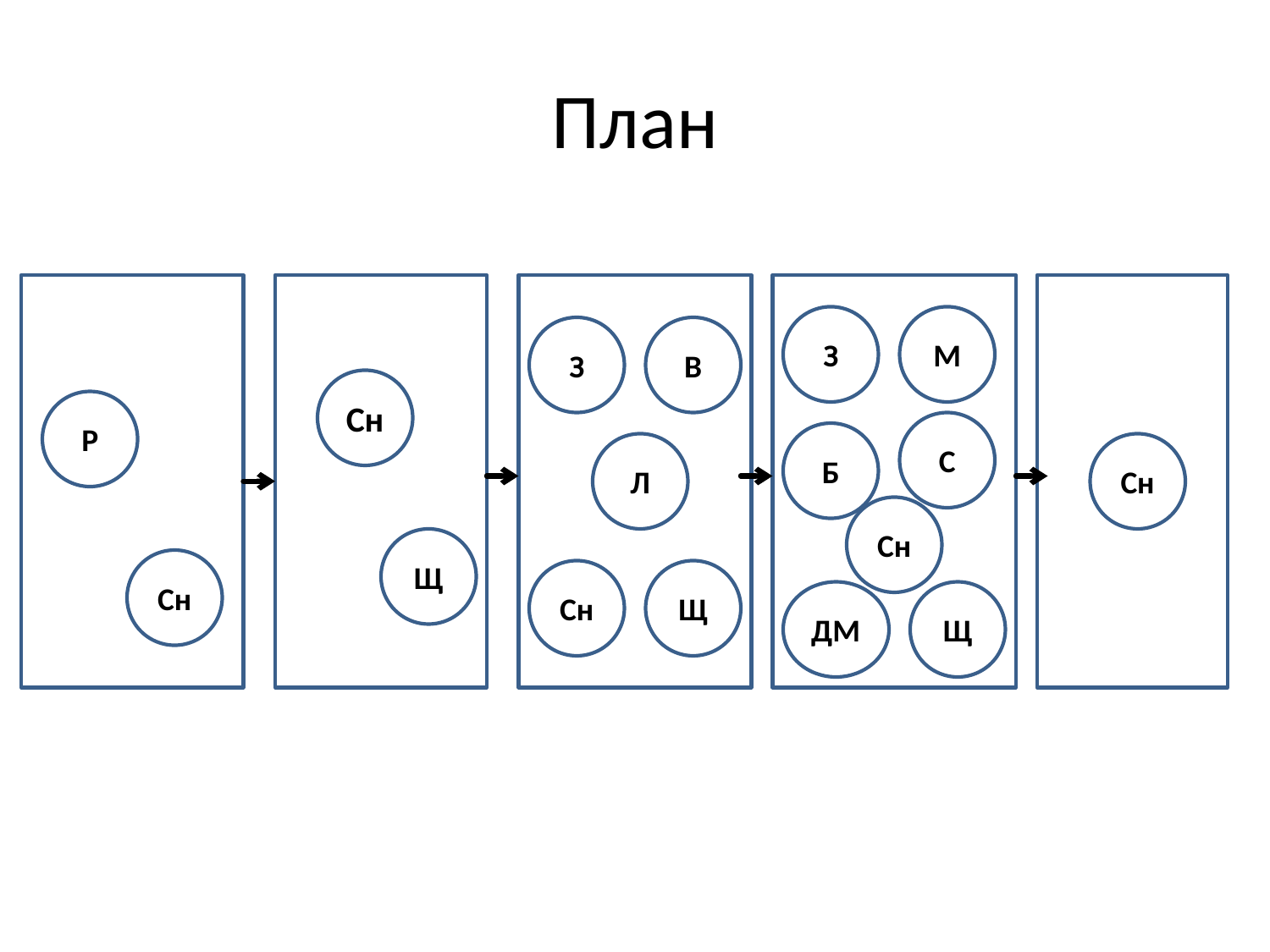

# План

З
М
З
В
Сн
Р
С
Б
Л
Сн
Сн
Щ
Сн
Сн
Щ
ДМ
Щ